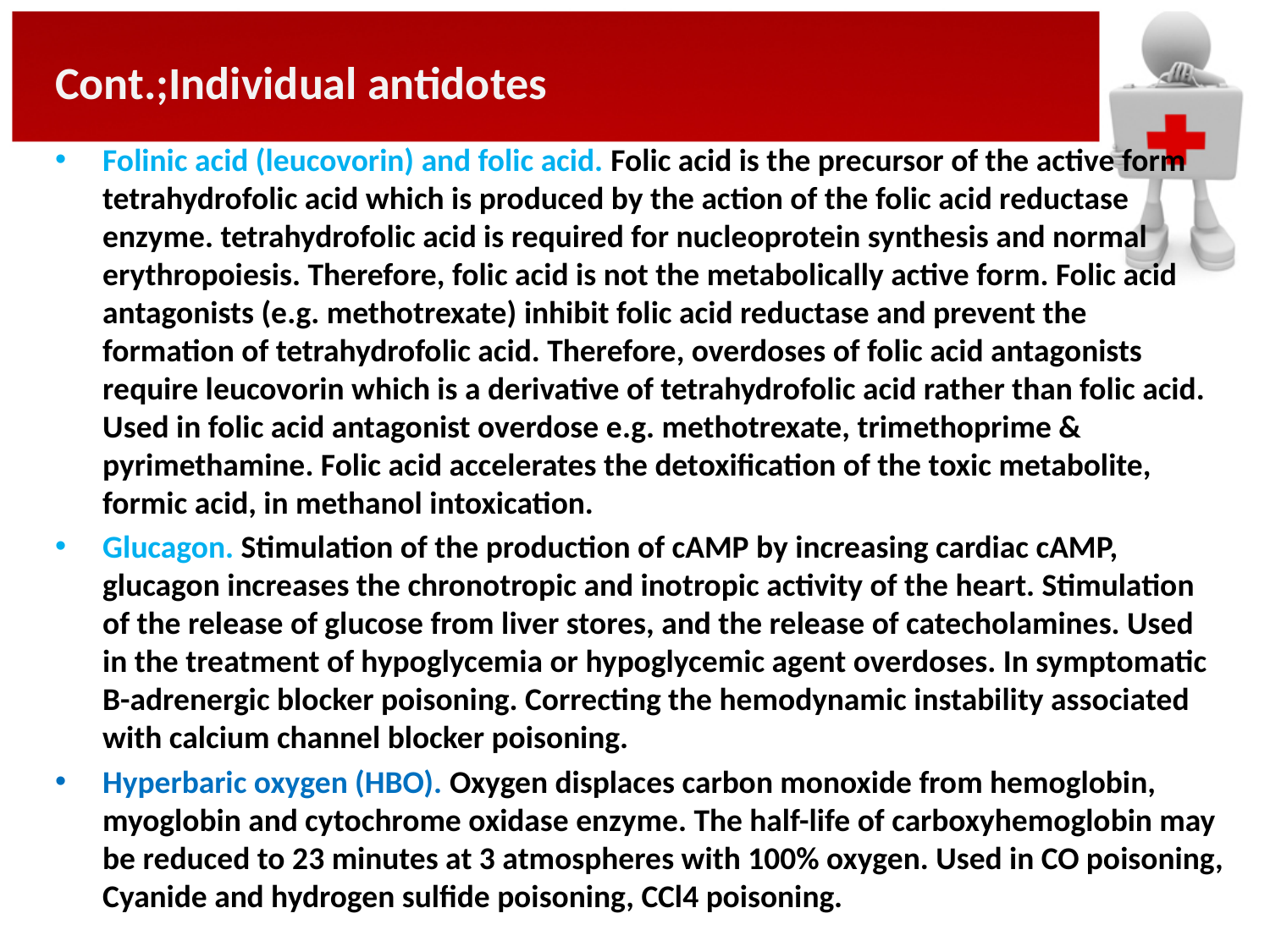

Cont.;Individual antidotes

Folinic acid (leucovorin) and folic acid. Folic acid is the precursor of the active form tetrahydrofolic acid which is produced by the action of the folic acid reductase enzyme. tetrahydrofolic acid is required for nucleoprotein synthesis and normal erythropoiesis. Therefore, folic acid is not the metabolically active form. Folic acid antagonists (e.g. methotrexate) inhibit folic acid reductase and prevent the formation of tetrahydrofolic acid. Therefore, overdoses of folic acid antagonists require leucovorin which is a derivative of tetrahydrofolic acid rather than folic acid. Used in folic acid antagonist overdose e.g. methotrexate, trimethoprime & pyrimethamine. Folic acid accelerates the detoxification of the toxic metabolite, formic acid, in methanol intoxication.
Glucagon. Stimulation of the production of cAMP by increasing cardiac cAMP, glucagon increases the chronotropic and inotropic activity of the heart. Stimulation of the release of glucose from liver stores, and the release of catecholamines. Used in the treatment of hypoglycemia or hypoglycemic agent overdoses. In symptomatic B-adrenergic blocker poisoning. Correcting the hemodynamic instability associated with calcium channel blocker poisoning.
Hyperbaric oxygen (HBO). Oxygen displaces carbon monoxide from hemoglobin, myoglobin and cytochrome oxidase enzyme. The half-life of carboxyhemoglobin may be reduced to 23 minutes at 3 atmospheres with 100% oxygen. Used in CO poisoning, Cyanide and hydrogen sulfide poisoning, CCl4 poisoning.